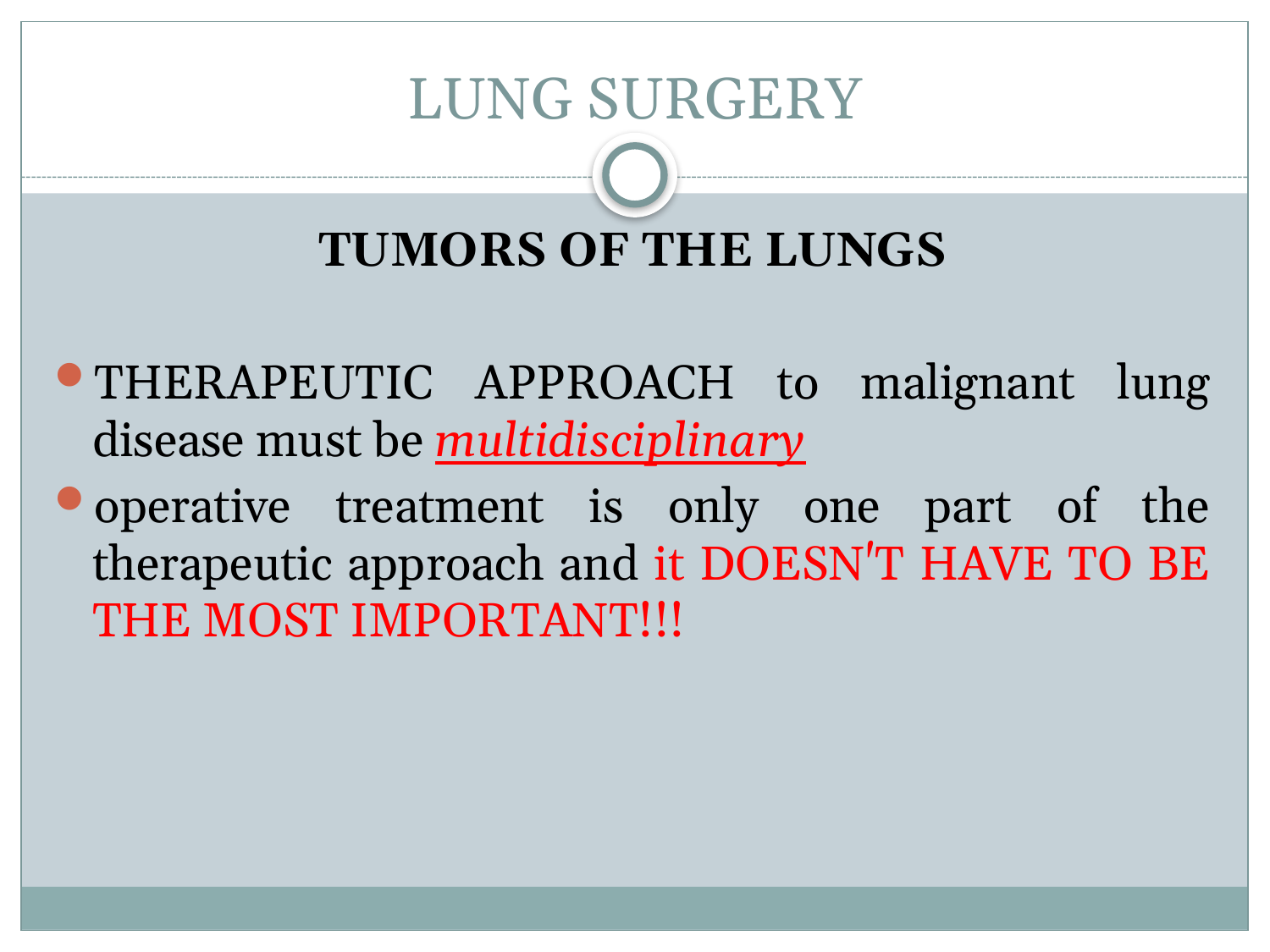

# LUNG SURGERY
TUMORS OF THE LUNGS

THERAPEUTIC APPROACH to malignant lung disease must be multidisciplinary
operative treatment is only one part of the therapeutic approach and it DOESN'T HAVE TO BE THE MOST IMPORTANT!!!